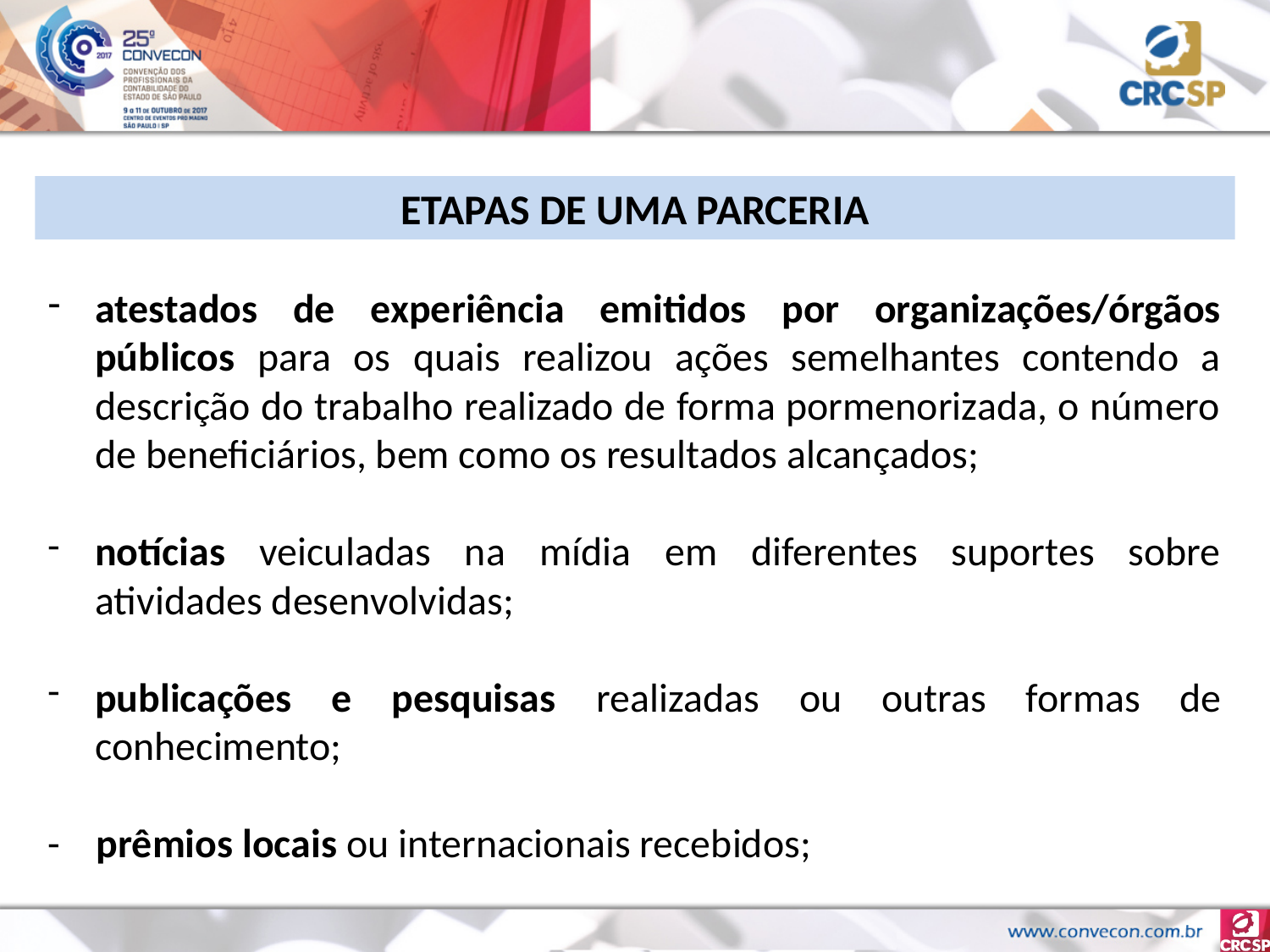

ETAPAS DE UMA PARCERIA

atestados de experiência emitidos por organizações/órgãos públicos para os quais realizou ações semelhantes contendo a descrição do trabalho realizado de forma pormenorizada, o número de beneficiários, bem como os resultados alcançados;

notícias veiculadas na mídia em diferentes suportes sobre atividades desenvolvidas;

publicações e pesquisas realizadas ou outras formas de conhecimento;

-    prêmios locais ou internacionais recebidos;